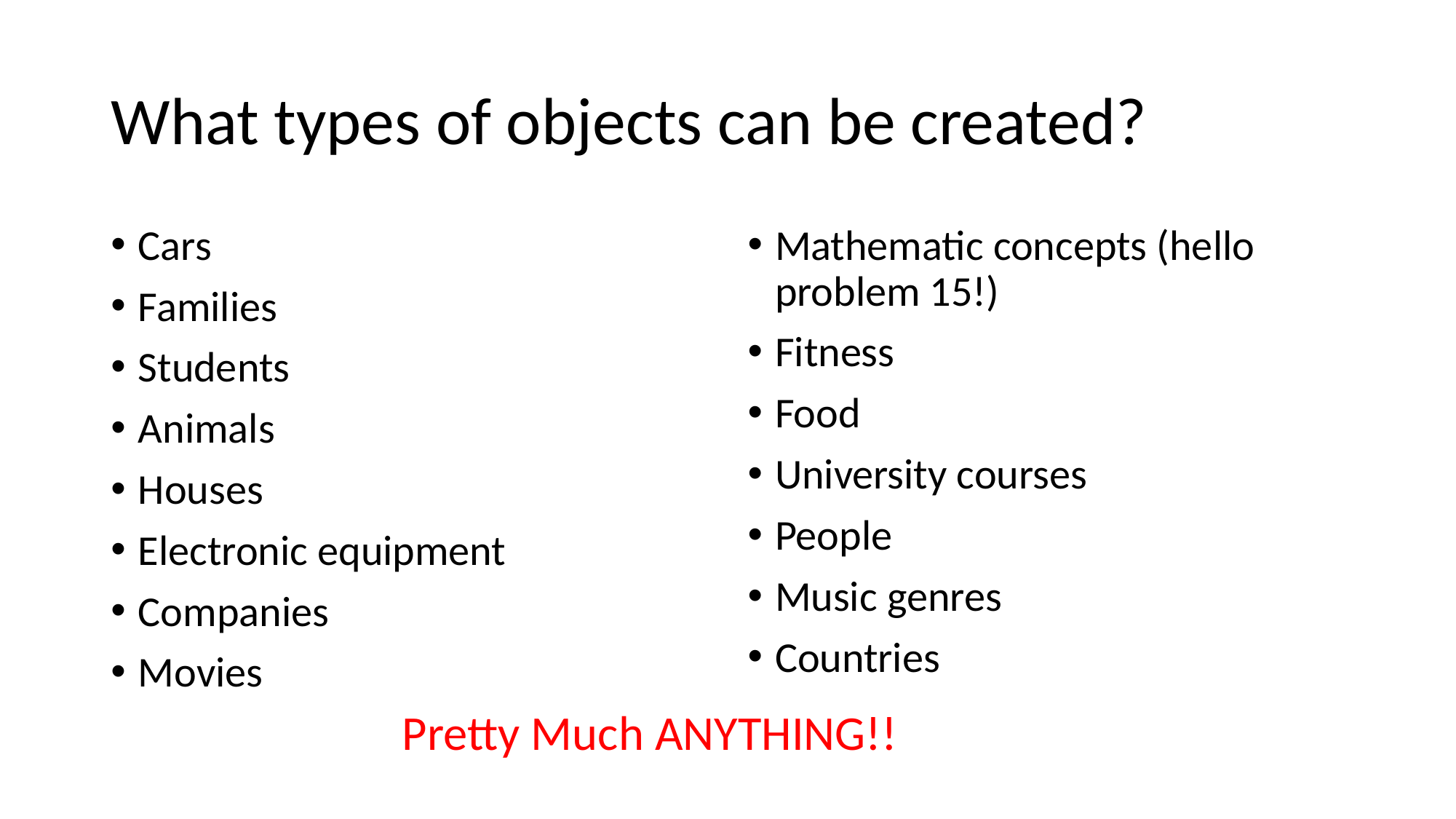

# What types of objects can be created?
Cars
Families
Students
Animals
Houses
Electronic equipment
Companies
Movies

Mathematic concepts (hello problem 15!)
Fitness
Food
University courses
People
Music genres
Countries

Pretty Much ANYTHING!!